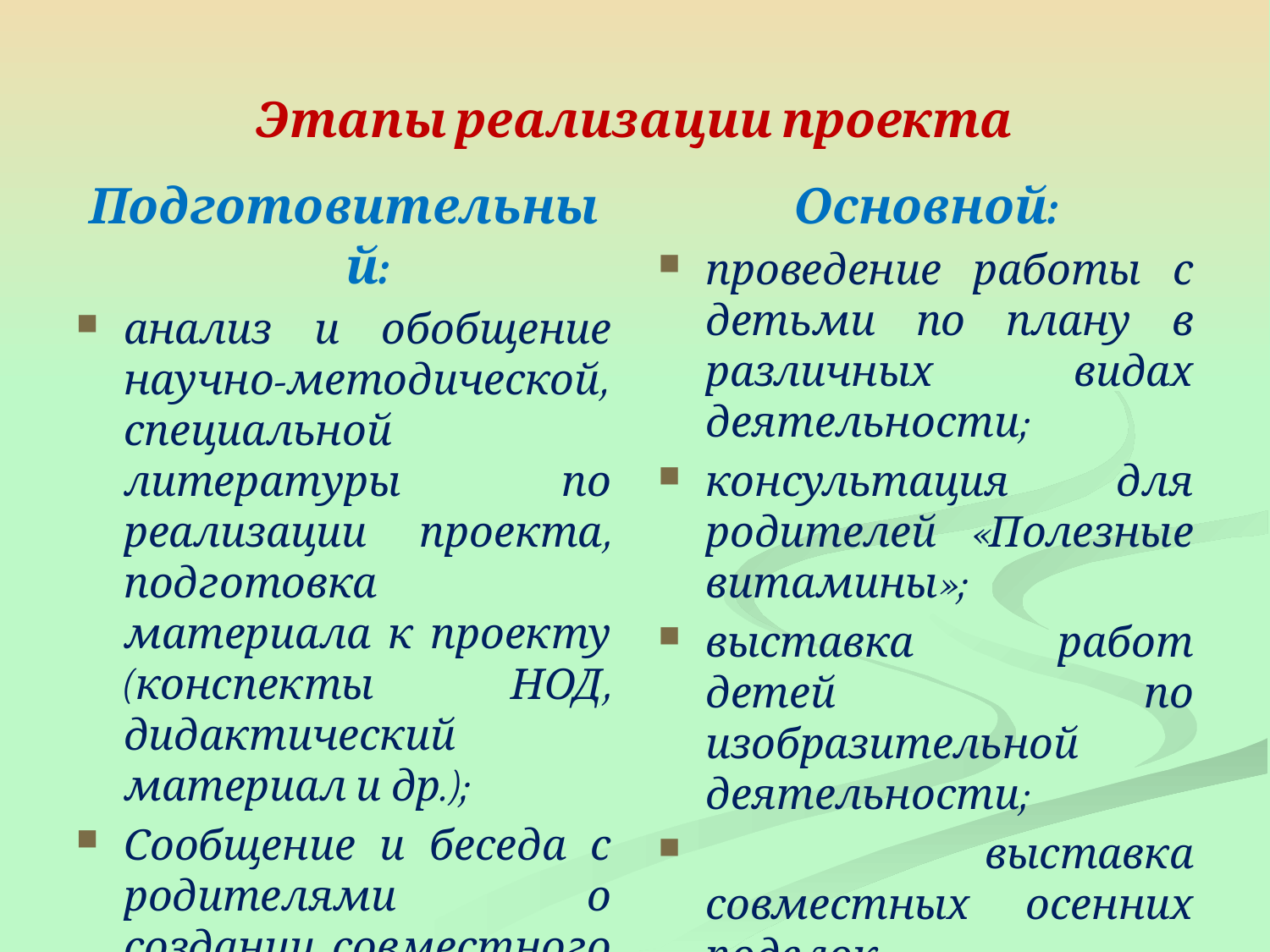

# Этапы реализации проекта
Подготовительный:
анализ и обобщение научно-методической, специальной литературы по реализации проекта, подготовка материала к проекту (конспекты НОД, дидактический материал и др.);
Сообщение и беседа с родителями о создании совместного проекта «Дары осени», приобщение родителей к участию в проекте.

Основной:
проведение работы с детьми по плану в различных видах деятельности;
консультация для родителей «Полезные витамины»;
выставка работ детей по изобразительной деятельности;
 выставка совместных осенних поделок (родитель+ребенок);
Подготовка к осеннему празднику.